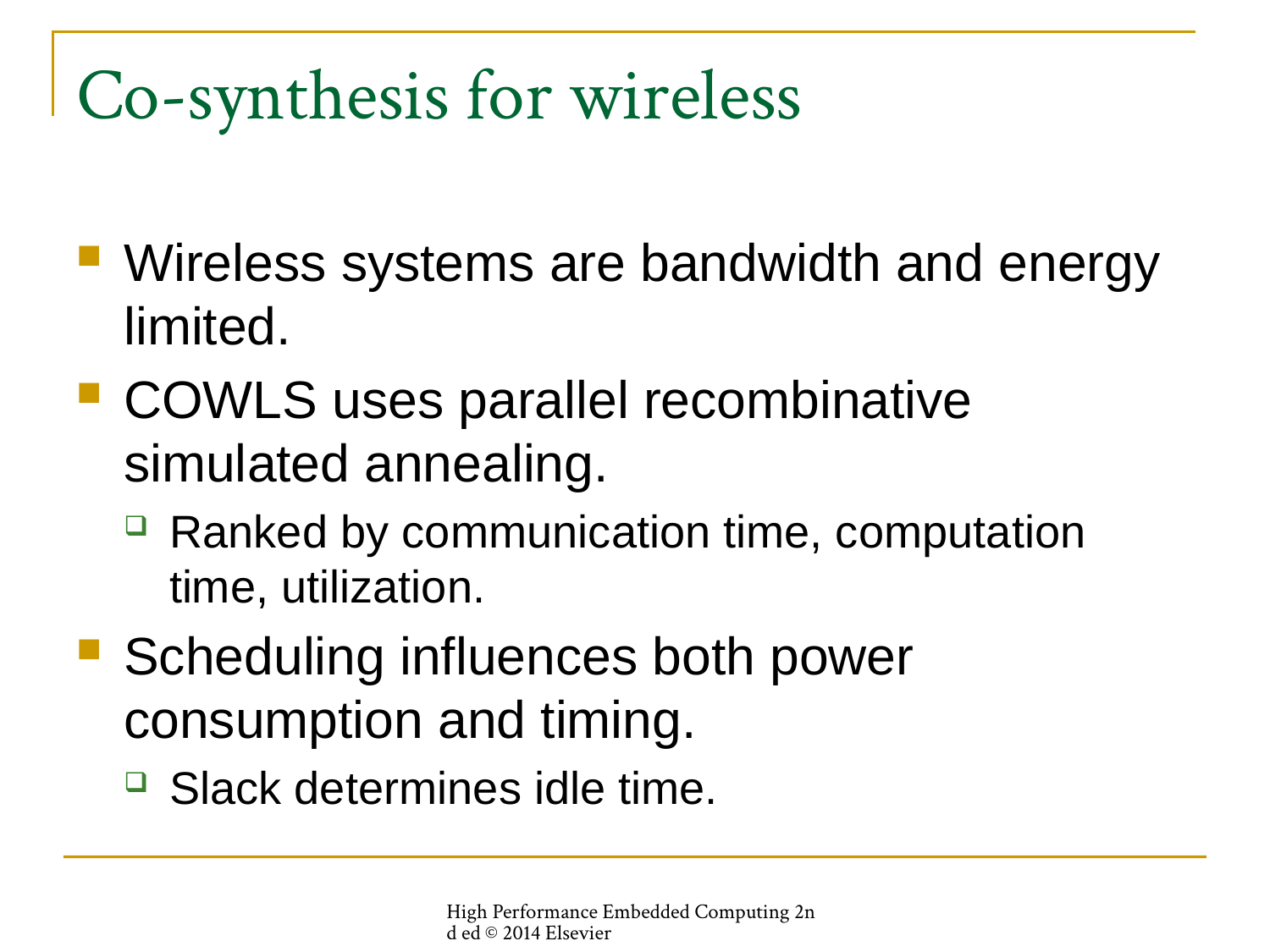

# Co-synthesis for wireless
Wireless systems are bandwidth and energy limited.
COWLS uses parallel recombinative simulated annealing.
Ranked by communication time, computation time, utilization.
Scheduling influences both power consumption and timing.
Slack determines idle time.
High Performance Embedded Computing 2nd ed © 2014 Elsevier